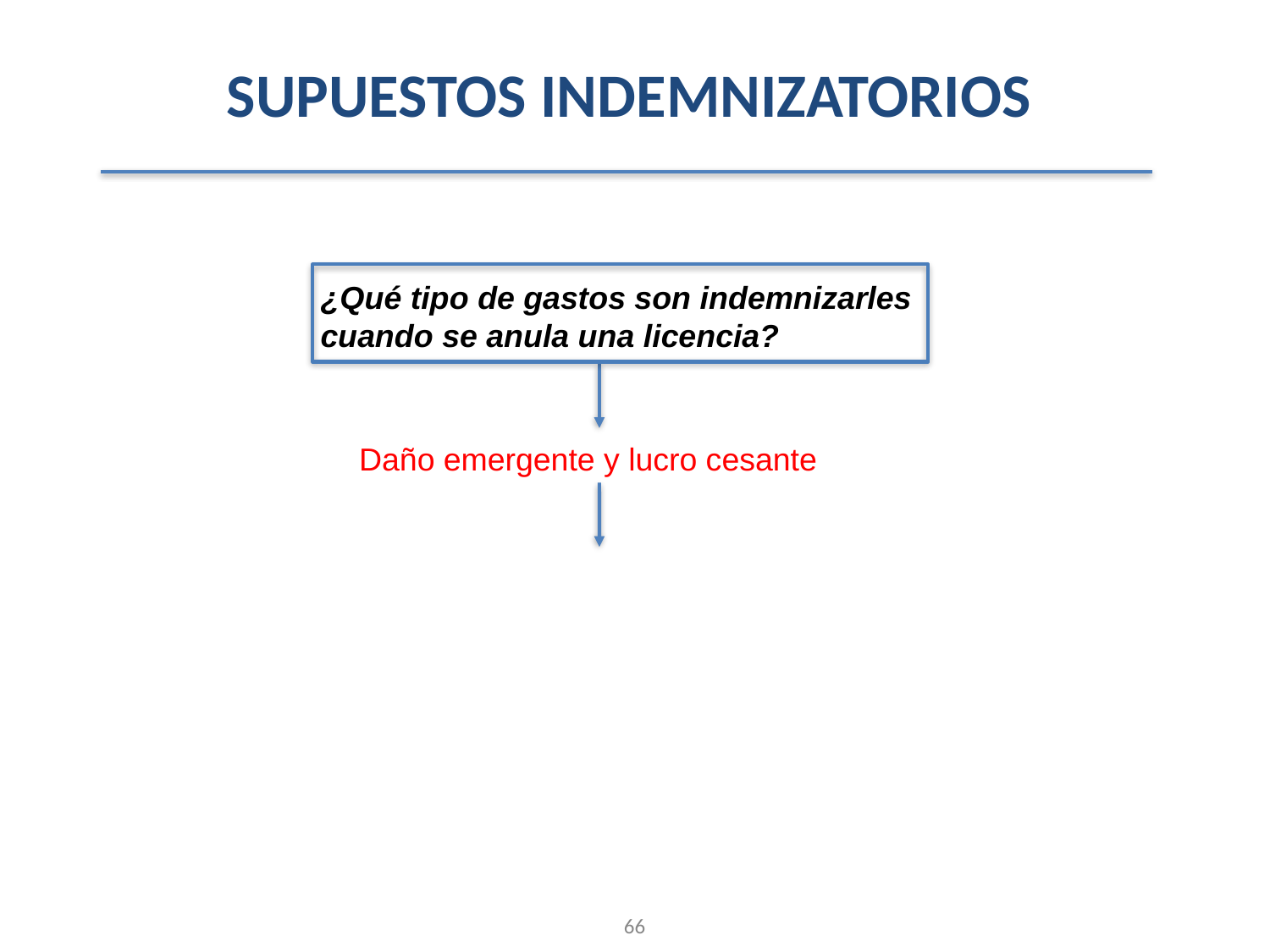

SUPUESTOS INDEMNIZATORIOS

¿Qué tipo de gastos son indemnizarles cuando se anula una licencia?

Daño emergente y lucro cesante

66